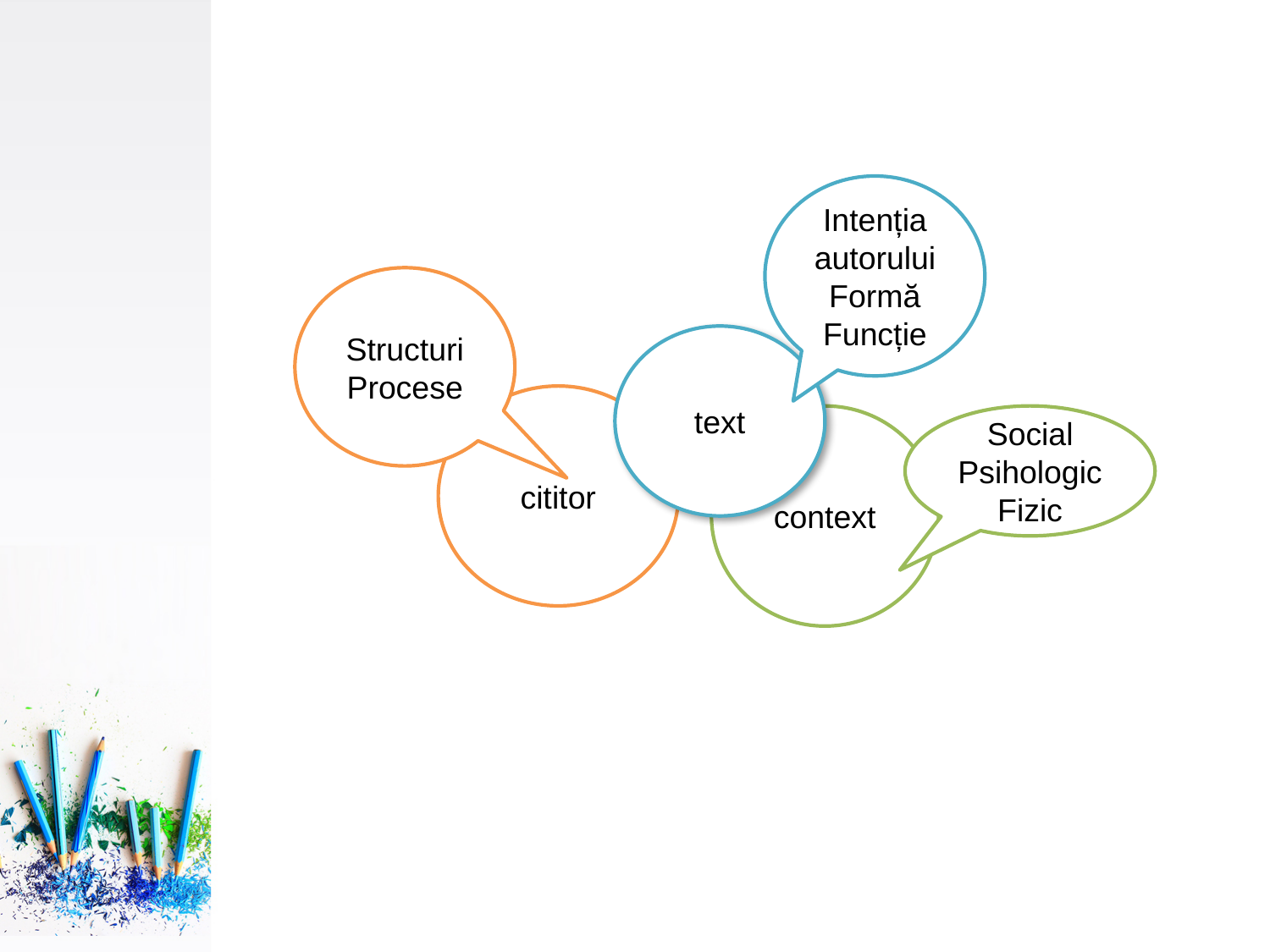

#

Intenția autorului
Formă
Funcție

Structuri
Procese
text
cititor
context
Social
Psihologic
Fizic